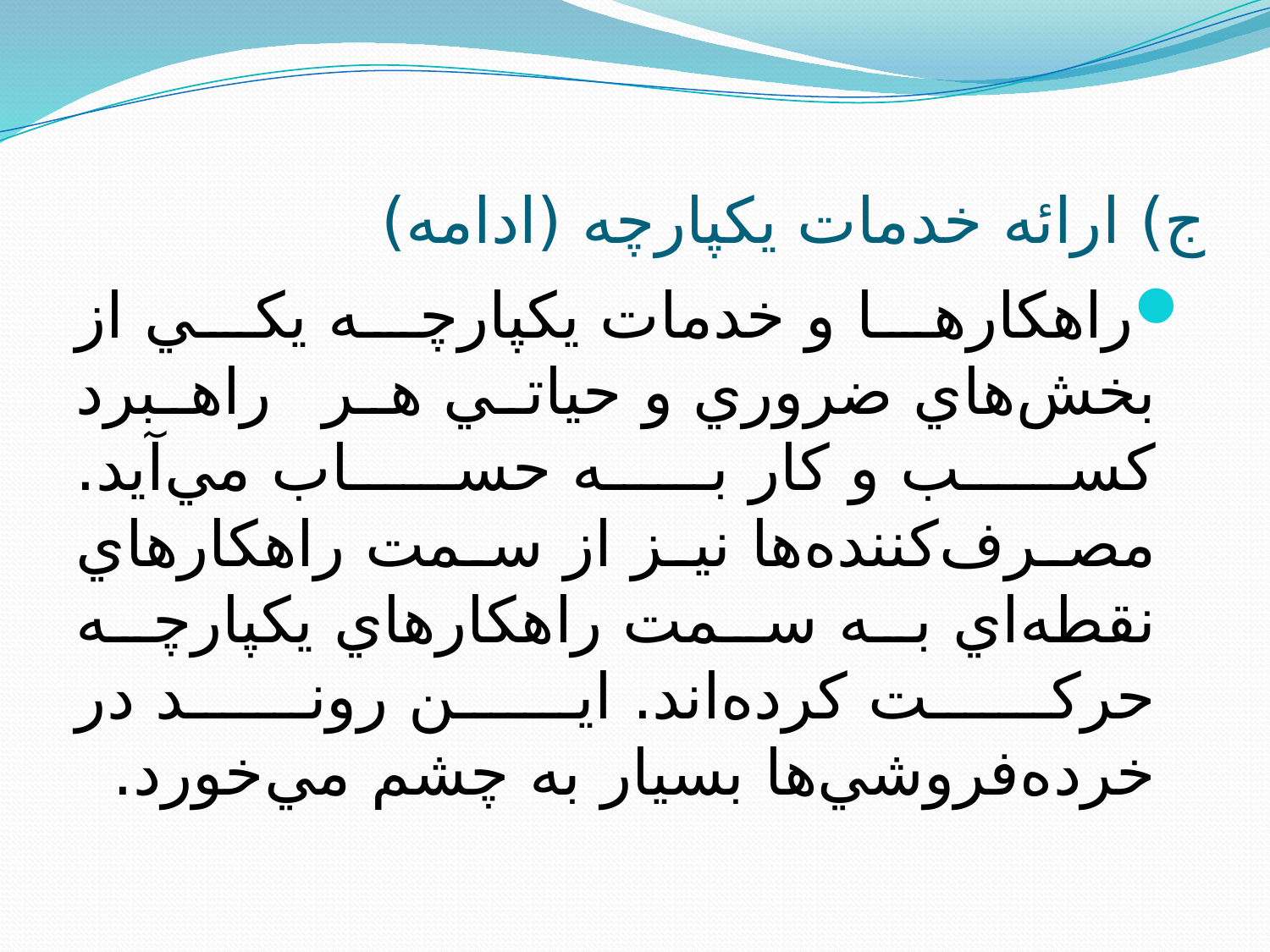

# ج) ارائه خدمات يكپارچه (ادامه)
راهكارها و خدمات يكپارچه يكي از بخش‌هاي ضروري و حياتي هر راهبرد كسب و كار به حساب مي‌آيد. مصرف‌كننده‌ها نيز از سمت راهكارهاي نقطه‌اي به سمت راهكارهاي يكپارچه حركت كرده‌اند. اين روند در خرده‌فروشي‌ها بسيار به چشم مي‌خورد.